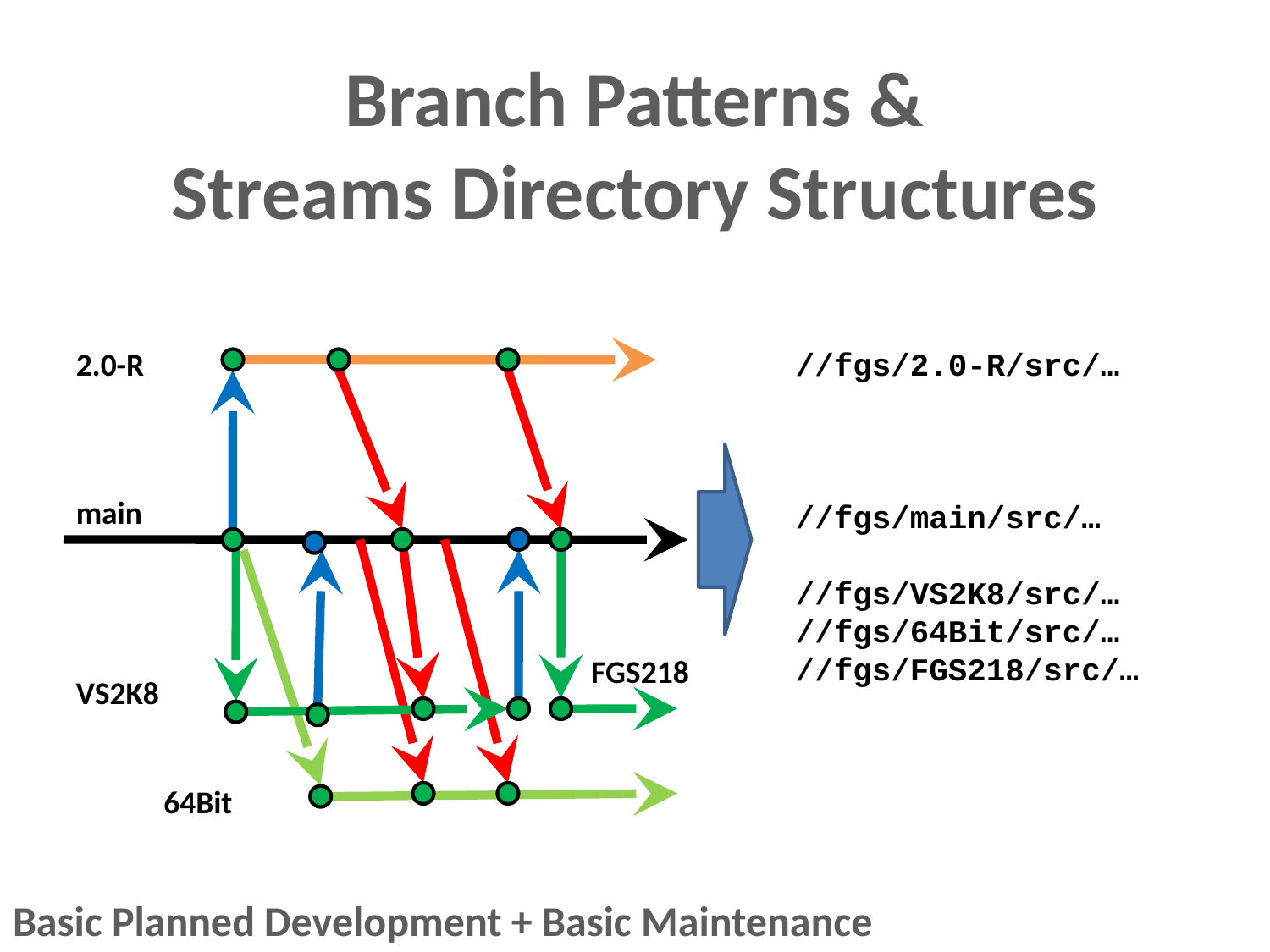

Branch Patterns &
Streams Directory Structures
2.0-R
//fgs/2.0-R/src/…

//fgs/main/src/…

//fgs/VS2K8/src/…
//fgs/64Bit/src/…
//fgs/FGS218/src/…

main

 FGS218
VS2K8

64Bit

Organic Development + Basic Maintenance
Organic Development + Advanced Maintenance
Organic Development + Patch Maintenance
Organic Development + Basic Maintenance + Customization
Organic Development
Basic Planned Development + Basic Maintenance